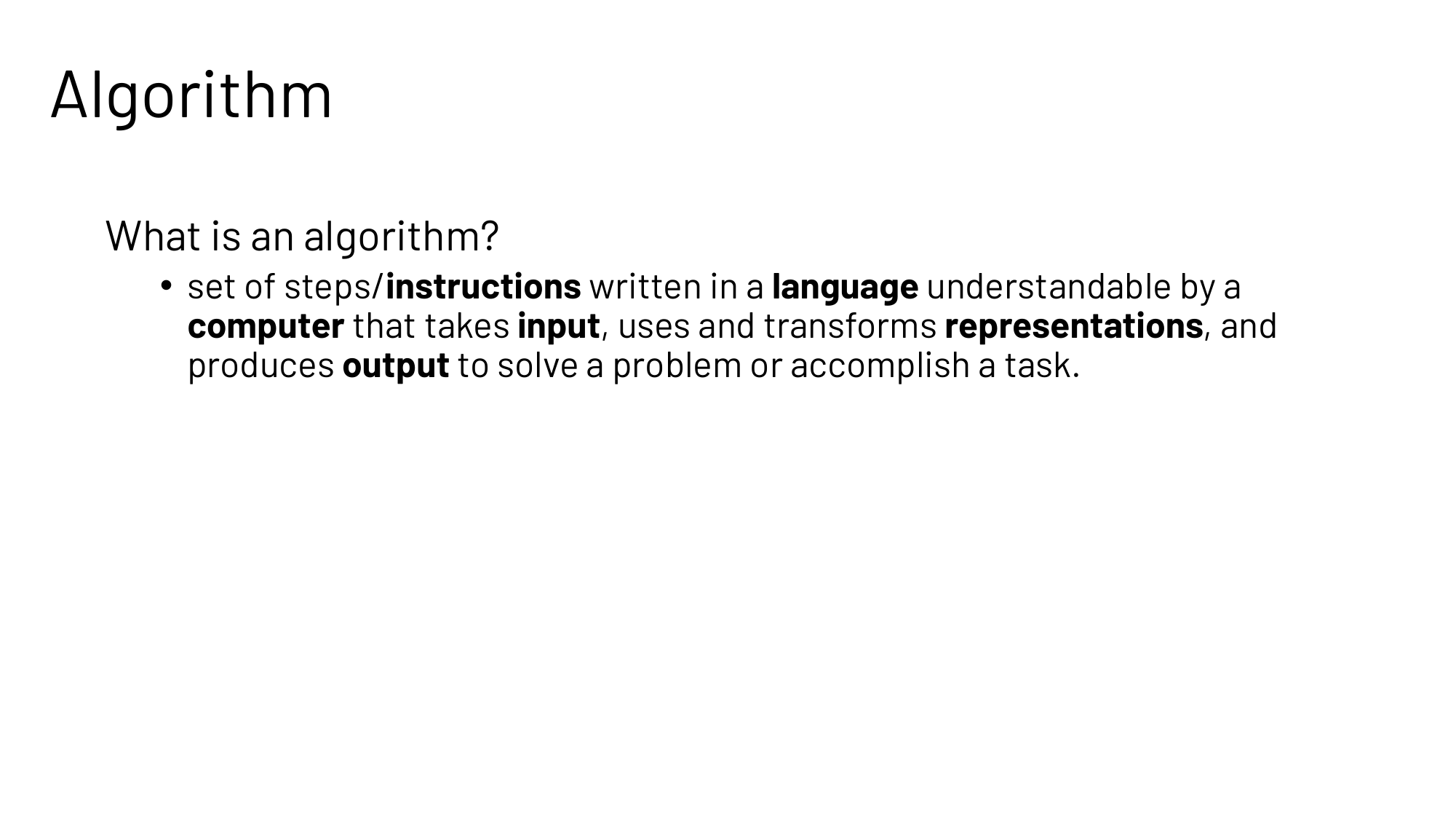

# Algorithm
What is an algorithm?
set of steps/instructions written in a language understandable by a computer that takes input, uses and transforms representations, and produces output to solve a problem or accomplish a task.